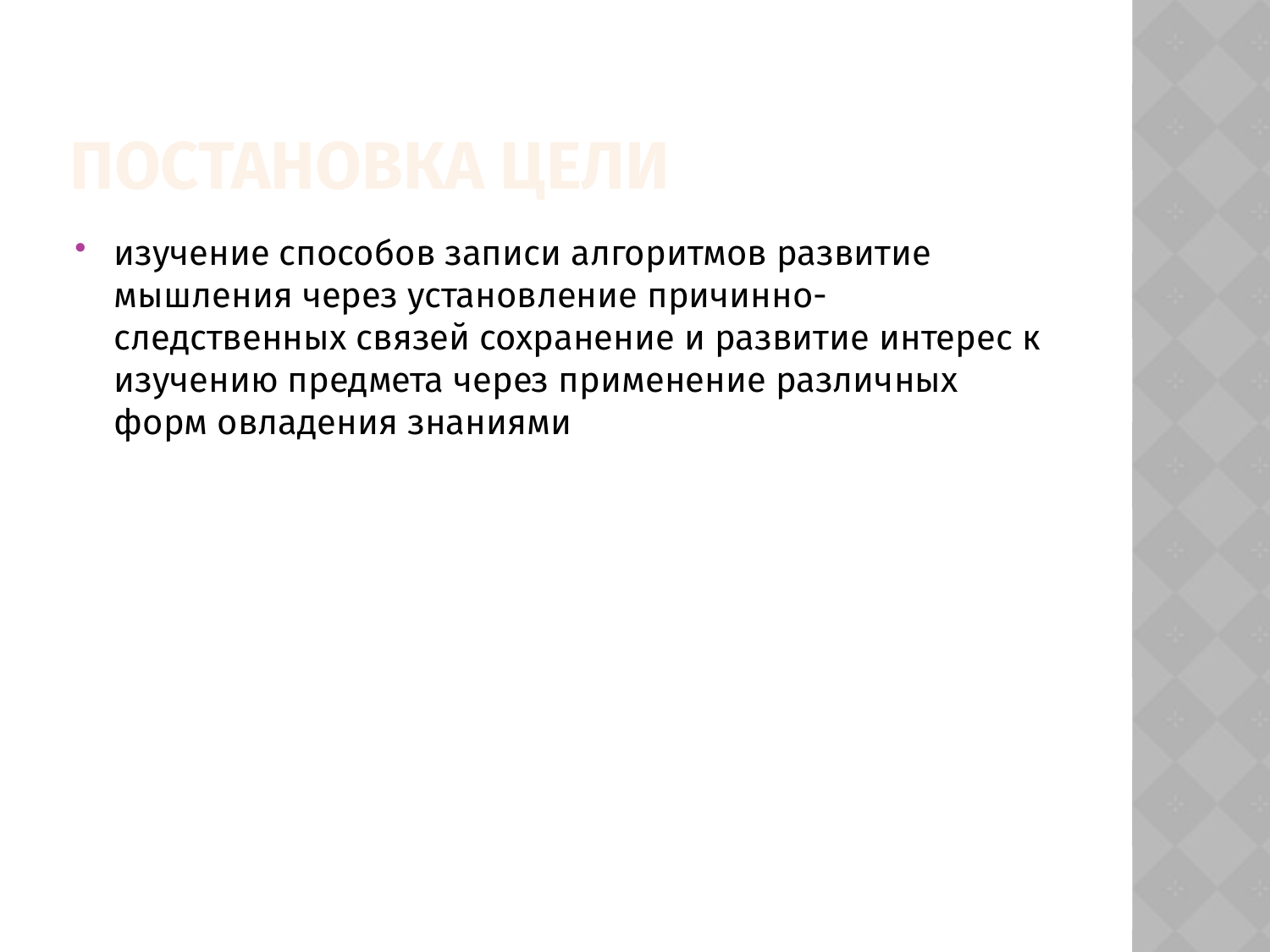

Постановка цели
изучение способов записи алгоритмов развитие мышления через установление причинно-следственных связей сохранение и развитие интерес к изучению предмета через применение различных форм овладения знаниями